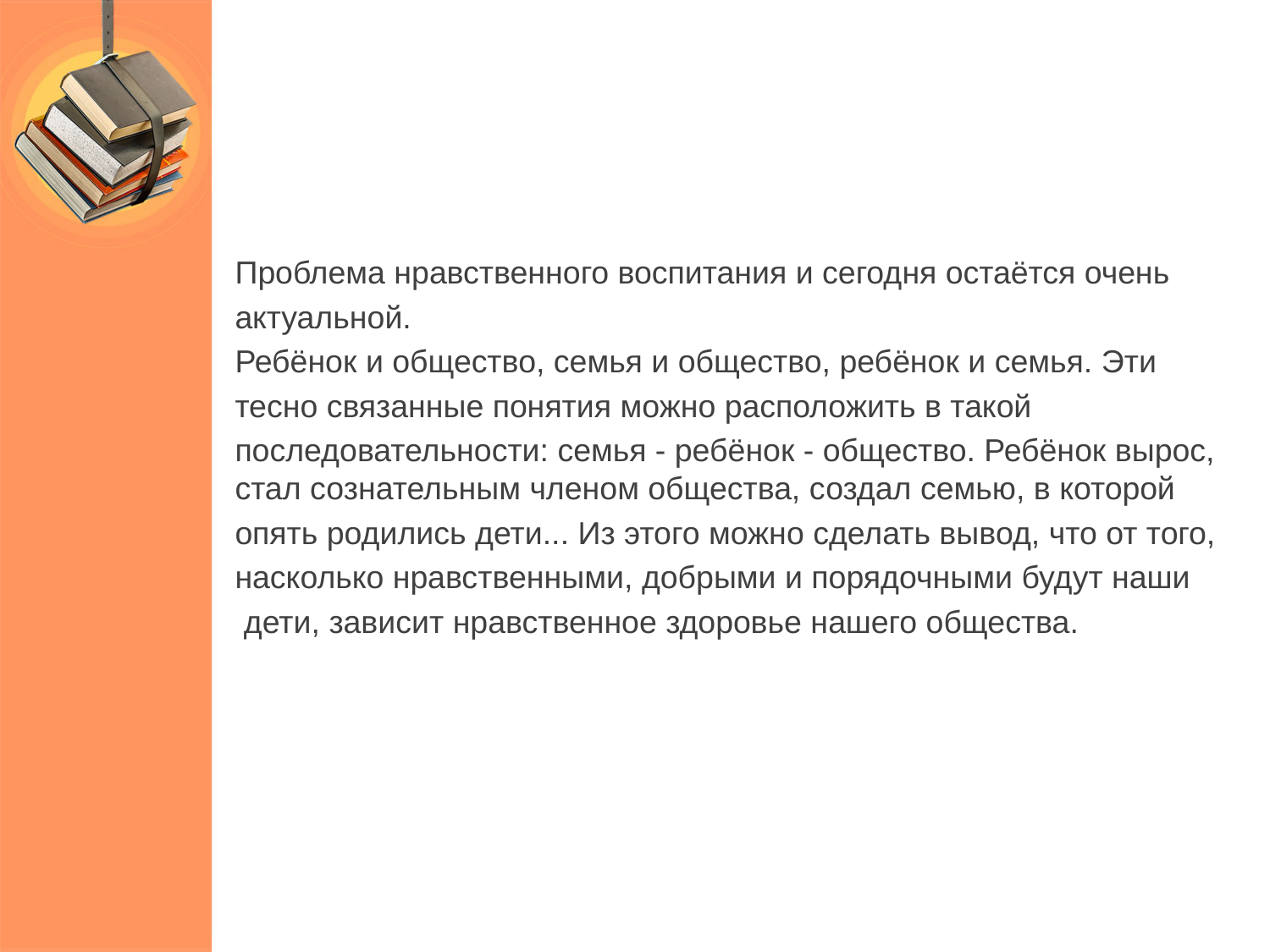

Проблема нравственного воспитания и сегодня остаётся очень
актуальной.
Ребёнок и общество, семья и общество, ребёнок и семья. Эти
тесно связанные понятия можно расположить в такой
последовательности: семья - ребёнок - общество. Ребёнок вырос, стал сознательным членом общества, создал семью, в которой
опять родились дети... Из этого можно сделать вывод, что от того,
насколько нравственными, добрыми и порядочными будут наши
 дети, зависит нравственное здоровье нашего общества.